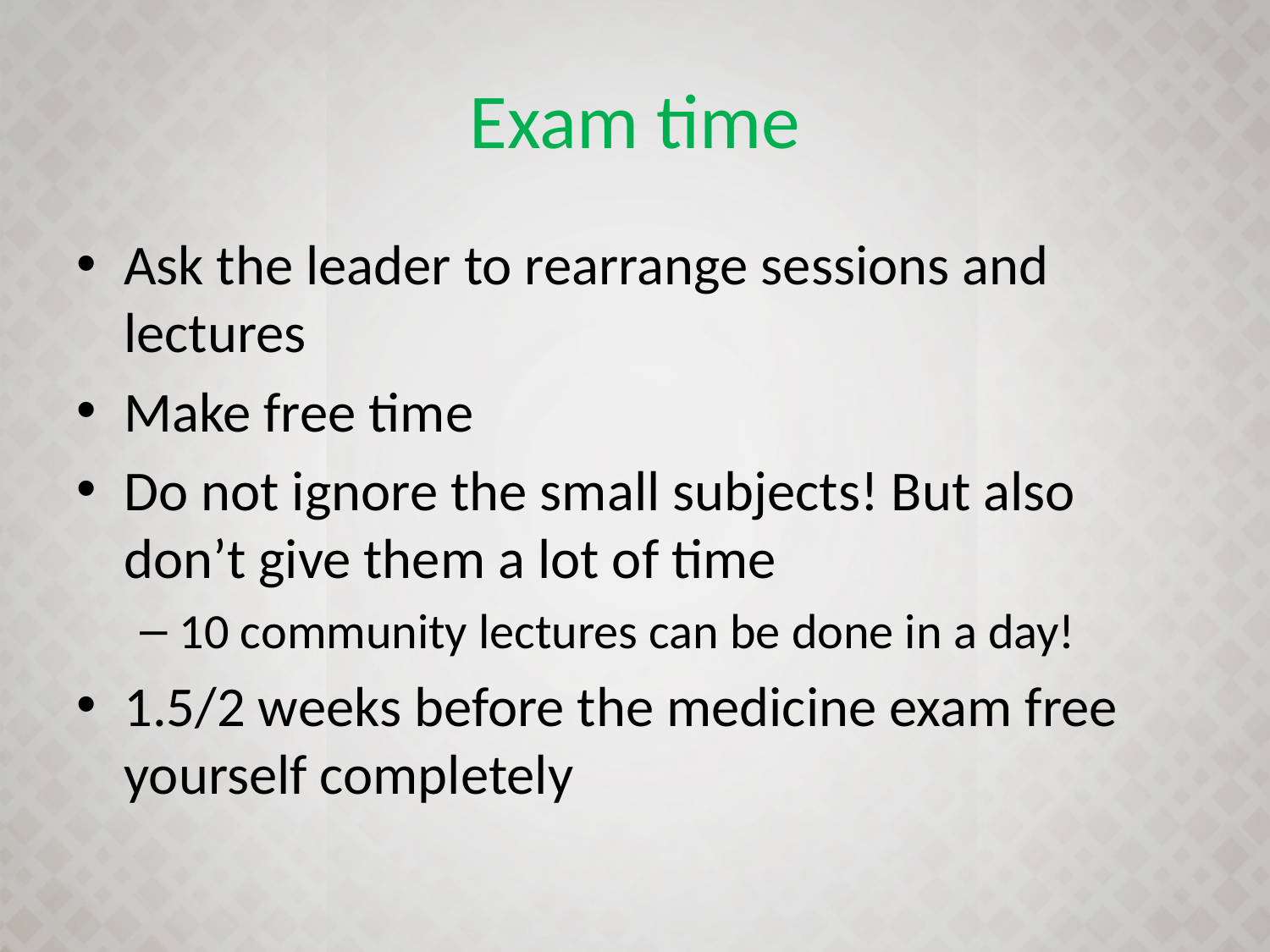

# Exam time
Ask the leader to rearrange sessions and lectures
Make free time
Do not ignore the small subjects! But also don’t give them a lot of time
10 community lectures can be done in a day!
1.5/2 weeks before the medicine exam free yourself completely